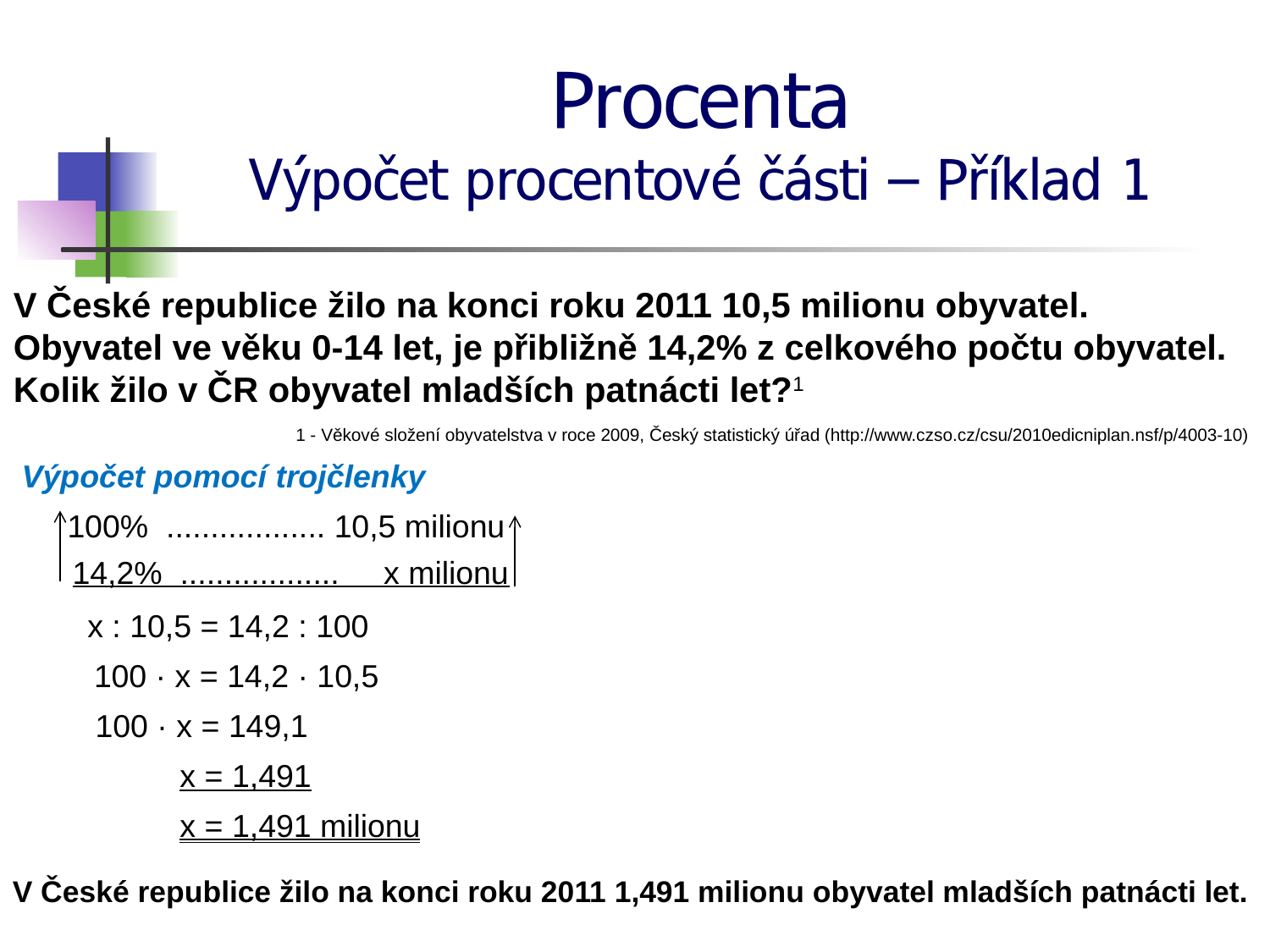

# Procenta Výpočet procentové části – Příklad 1
V České republice žilo na konci roku 2011 10,5 milionu obyvatel.
Obyvatel ve věku 0-14 let, je přibližně 14,2% z celkového počtu obyvatel.
Kolik žilo v ČR obyvatel mladších patnácti let?1
1 - Věkové složení obyvatelstva v roce 2009, Český statistický úřad (http://www.czso.cz/csu/2010edicniplan.nsf/p/4003-10)
Výpočet pomocí trojčlenky
100%  .................. 10,5 milionu
14,2%  ..................     x milionu
x : 10,5 = 14,2 : 100
100 · x = 14,2 · 10,5
100 · x = 149,1
x = 1,491
x = 1,491 milionu
V České republice žilo na konci roku 2011 1,491 milionu obyvatel mladších patnácti let.